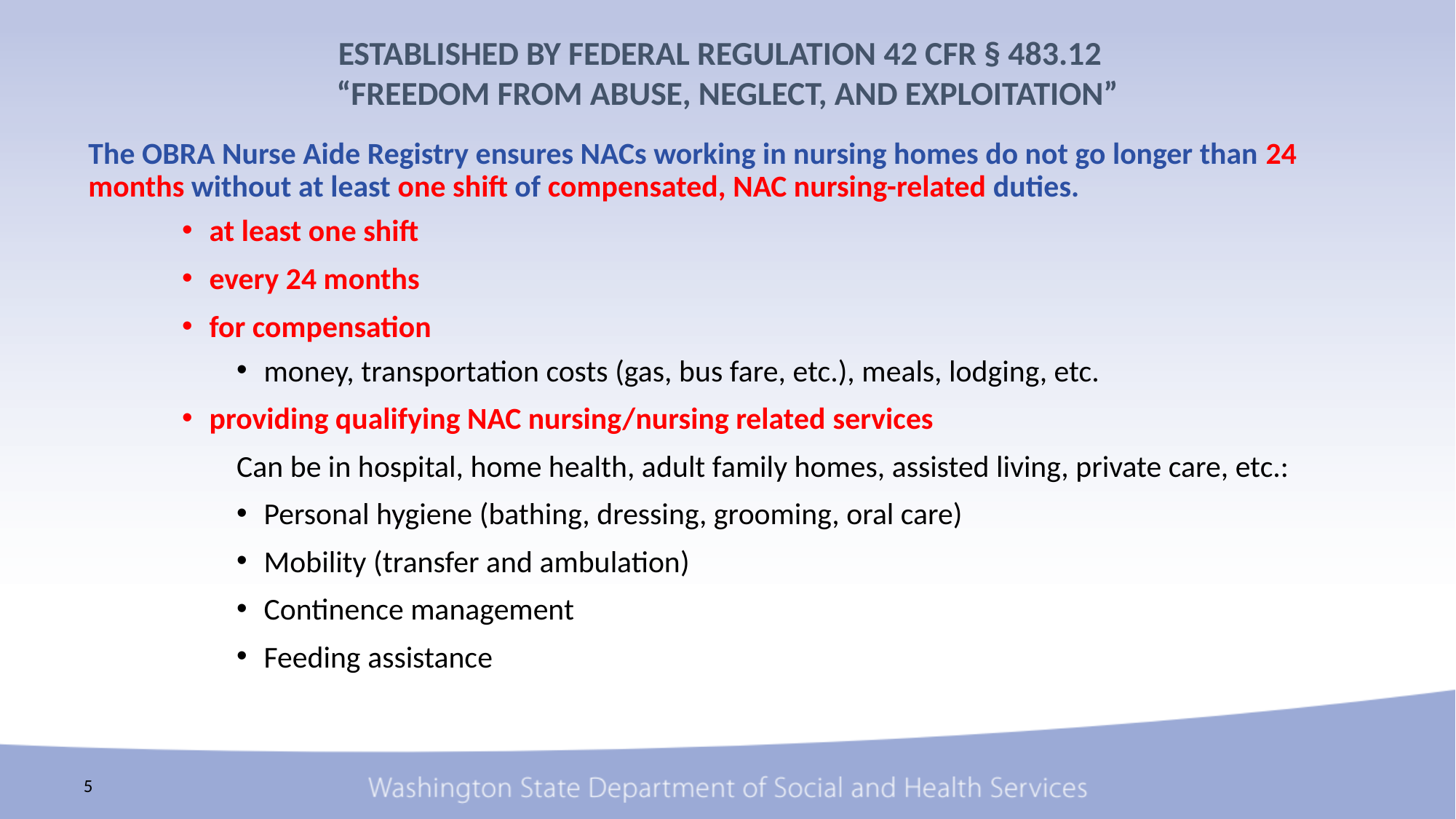

ESTABLISHED BY FEDERAL REGULATION 42 CFR § 483.12
“FREEDOM FROM ABUSE, NEGLECT, AND EXPLOITATION”
# The OBRA Nurse Aide Registry ensures NACs working in nursing homes do not go longer than 24 months without at least one shift of compensated, NAC nursing-related duties.
at least one shift
every 24 months
for compensation
money, transportation costs (gas, bus fare, etc.), meals, lodging, etc.
providing qualifying NAC nursing/nursing related services
Can be in hospital, home health, adult family homes, assisted living, private care, etc.:
Personal hygiene (bathing, dressing, grooming, oral care)
Mobility (transfer and ambulation)
Continence management
Feeding assistance

5